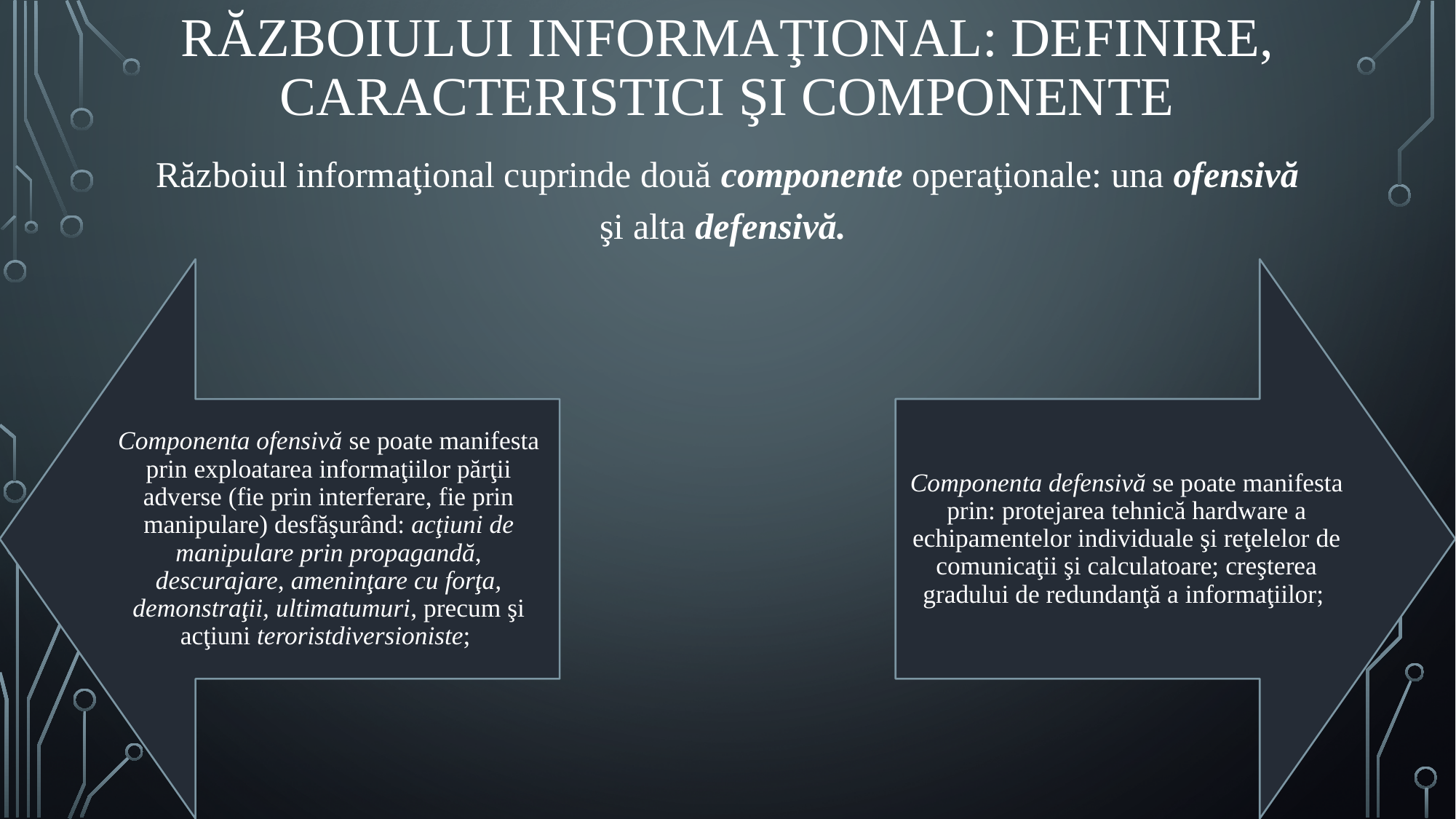

# Războiului informaţional: definire, caracteristici şi componente
Războiul informaţional cuprinde două componente operaţionale: una ofensivă şi alta defensivă.

Componenta ofensivă se poate manifesta prin exploatarea informaţiilor părţii adverse (fie prin interferare, fie prin manipulare) desfăşurând: acţiuni de manipulare prin propagandă, descurajare, ameninţare cu forţa, demonstraţii, ultimatumuri, precum şi acţiuni terorist­diversioniste;
Componenta defensivă se poate manifesta prin: protejarea tehnică hardware a echipamentelor individuale şi reţelelor de comunicaţii şi calculatoare; creşterea gradului de redundanţă a informaţiilor;